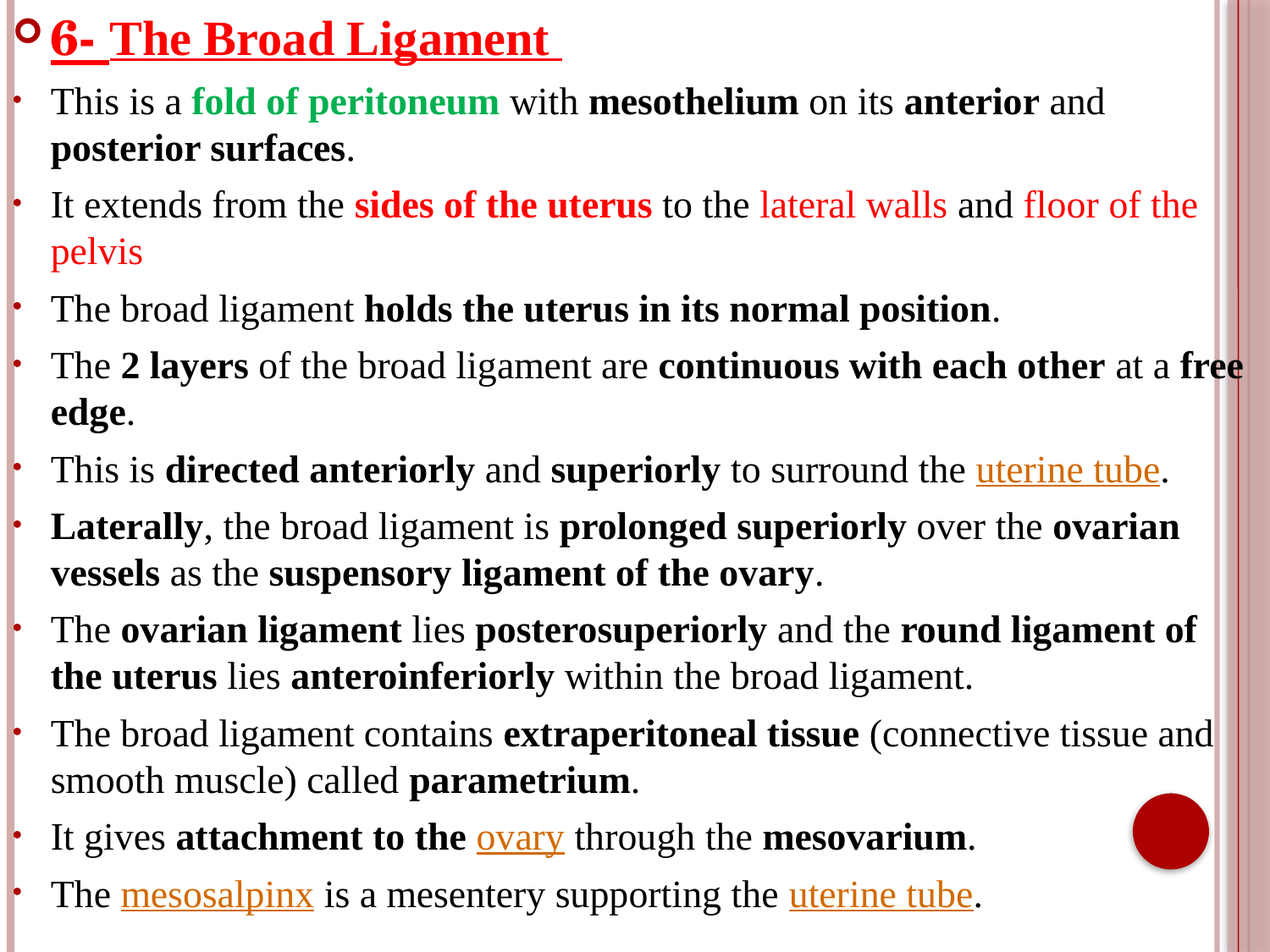

6- The Broad Ligament
This is a fold of peritoneum with mesothelium on its anterior and posterior surfaces.
It extends from the sides of the uterus to the lateral walls and floor of the pelvis
The broad ligament holds the uterus in its normal position.
The 2 layers of the broad ligament are continuous with each other at a free edge.
This is directed anteriorly and superiorly to surround the uterine tube.
Laterally, the broad ligament is prolonged superiorly over the ovarian vessels as the suspensory ligament of the ovary.
The ovarian ligament lies posterosuperiorly and the round ligament of the uterus lies anteroinferiorly within the broad ligament.
The broad ligament contains extraperitoneal tissue (connective tissue and smooth muscle) called parametrium.
It gives attachment to the ovary through the mesovarium.
The mesosalpinx is a mesentery supporting the uterine tube.